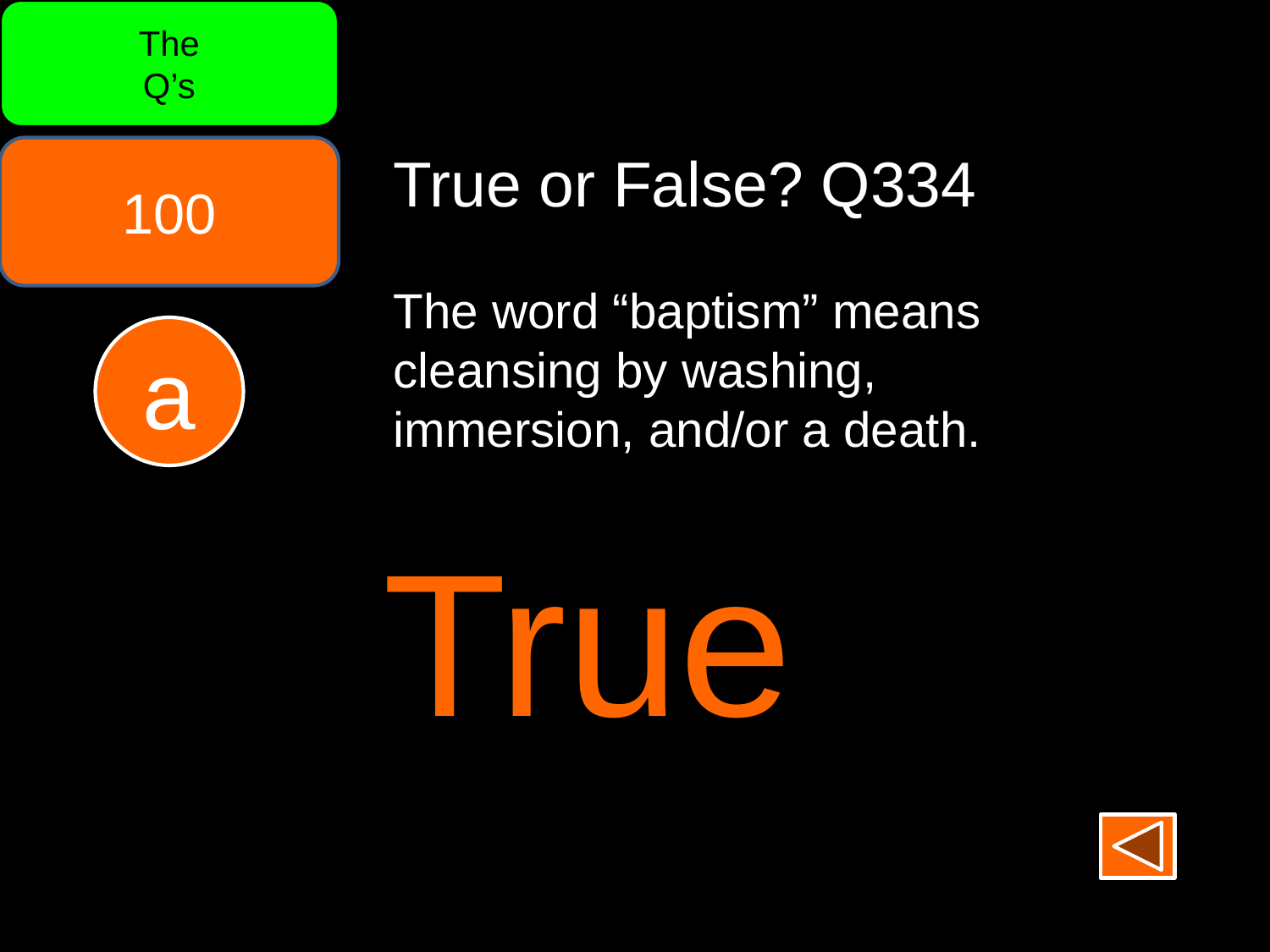

The
Q’s
100
True or False? Q334

The word “baptism” means
cleansing by washing,
immersion, and/or a death.
a
True